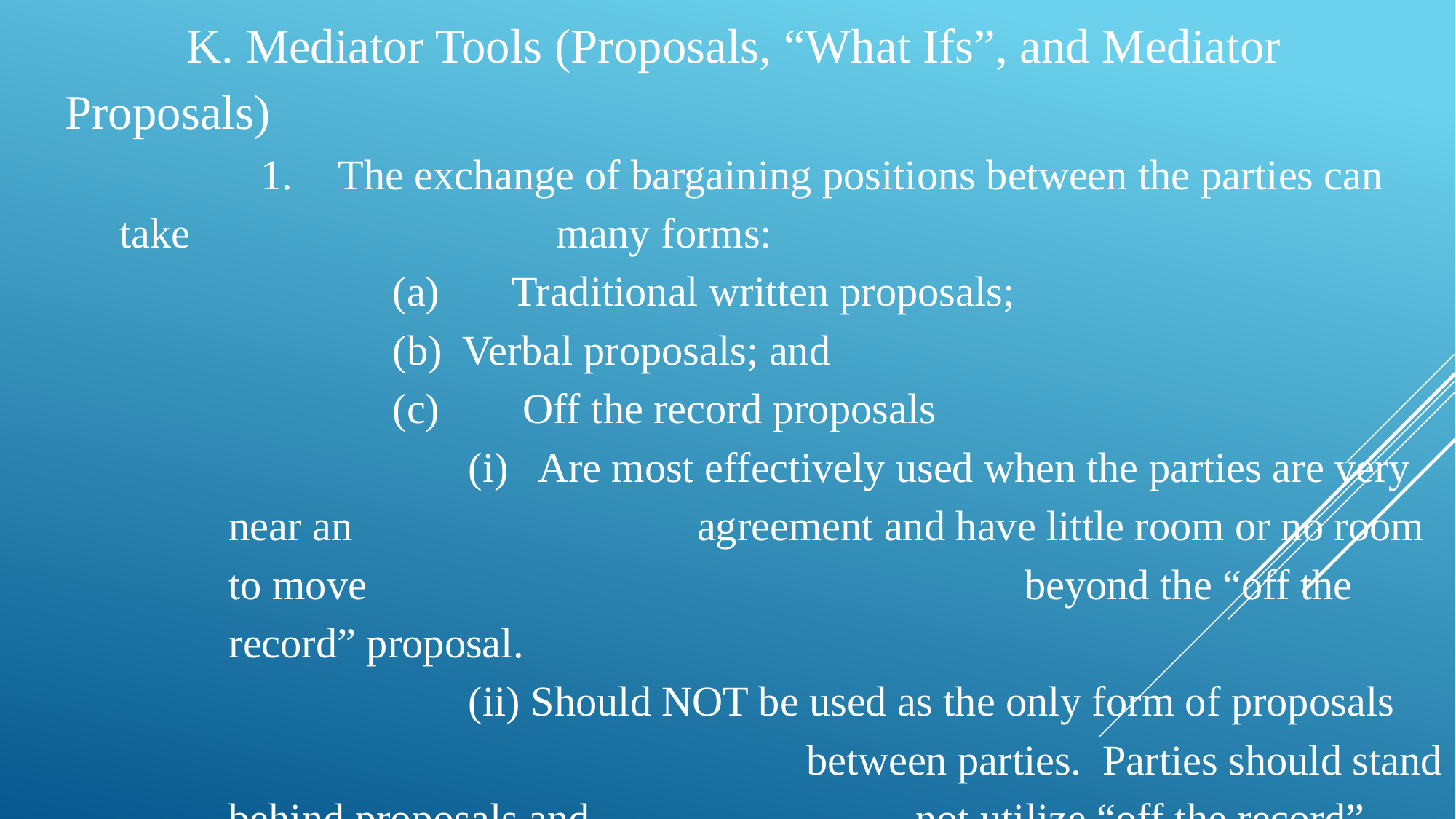

K. Mediator Tools (Proposals, “What Ifs”, and Mediator Proposals)
	   1.	The exchange of bargaining positions between the parties can take 				many forms:
		(a)	 Traditional written proposals;
		(b)  Verbal proposals; and
		(c)	  Off the record proposals
		  (i)   Are most effectively used when the parties are very near an 			   agreement and have little room or no room to move 						   beyond the “off the record” proposal.
		  (ii) Should NOT be used as the only form of proposals 						   between parties.  Parties should stand behind proposals and 			   not utilize “off the record” proposals to avoid ownership of 			   bargaining history.